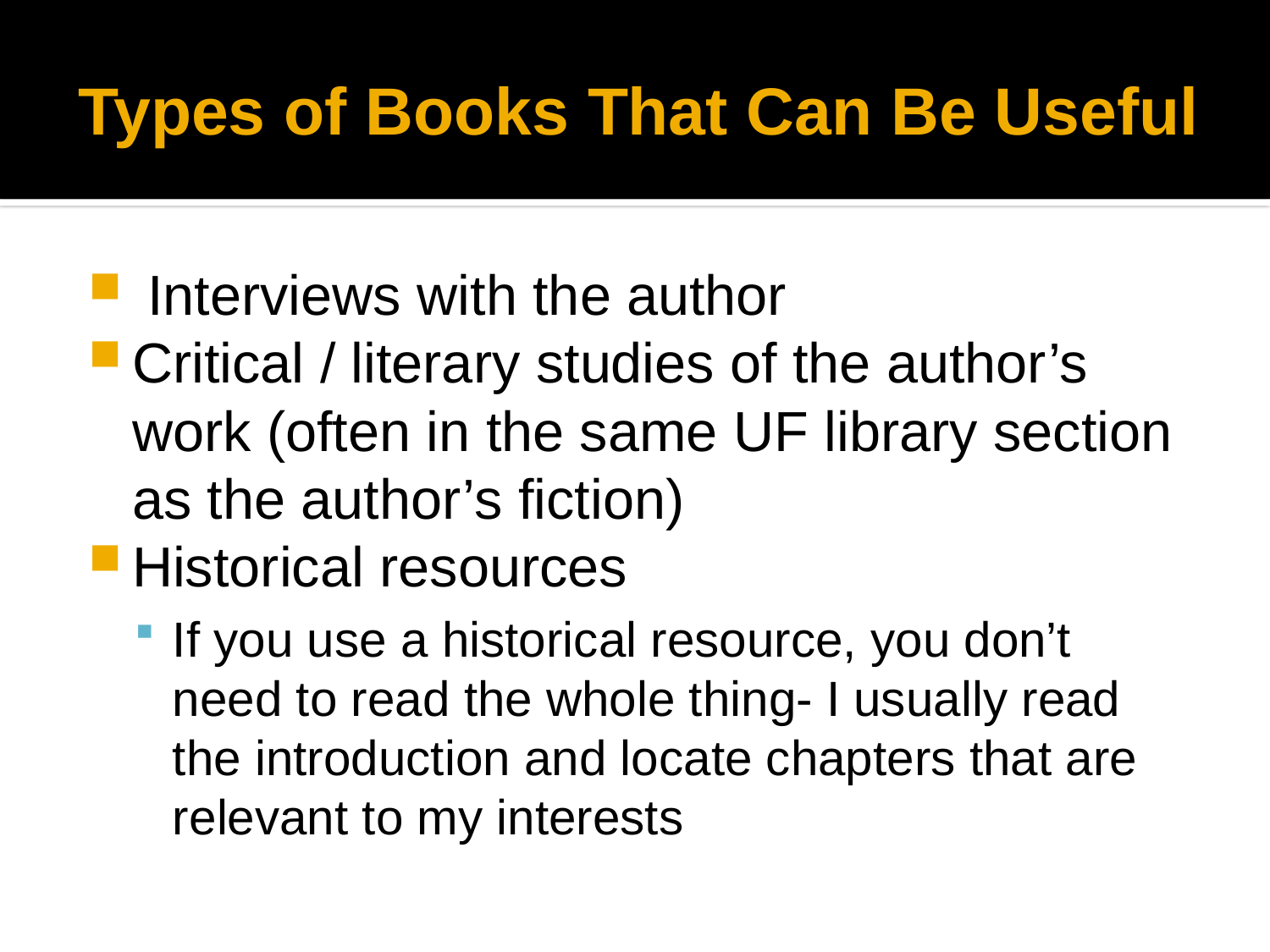

# Types of Books That Can Be Useful
 Interviews with the author
Critical / literary studies of the author’s work (often in the same UF library section as the author’s fiction)
Historical resources
If you use a historical resource, you don’t need to read the whole thing- I usually read the introduction and locate chapters that are relevant to my interests